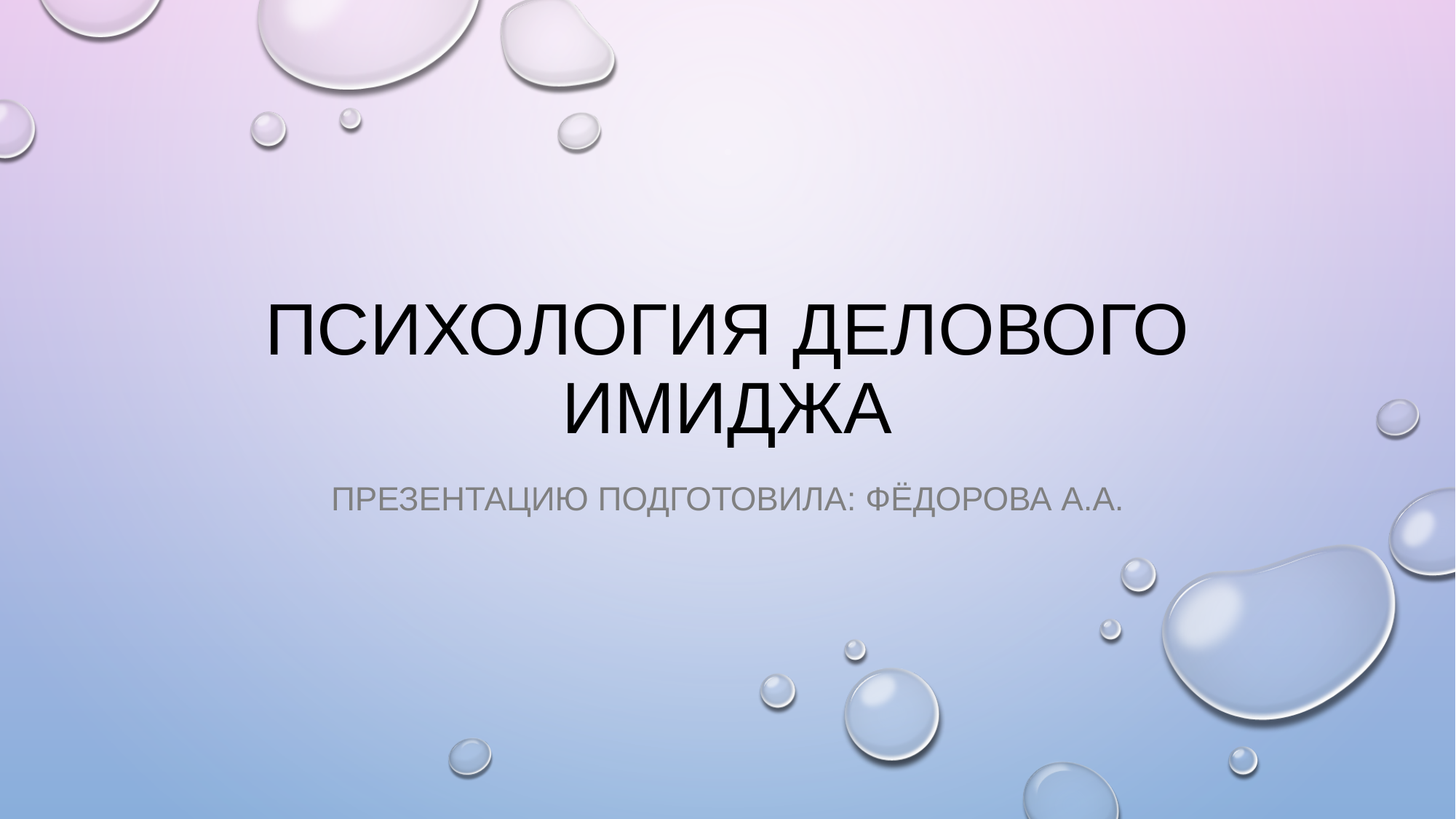

# Психология делового имиджа
Презентацию подготовила: Фёдорова А.А.